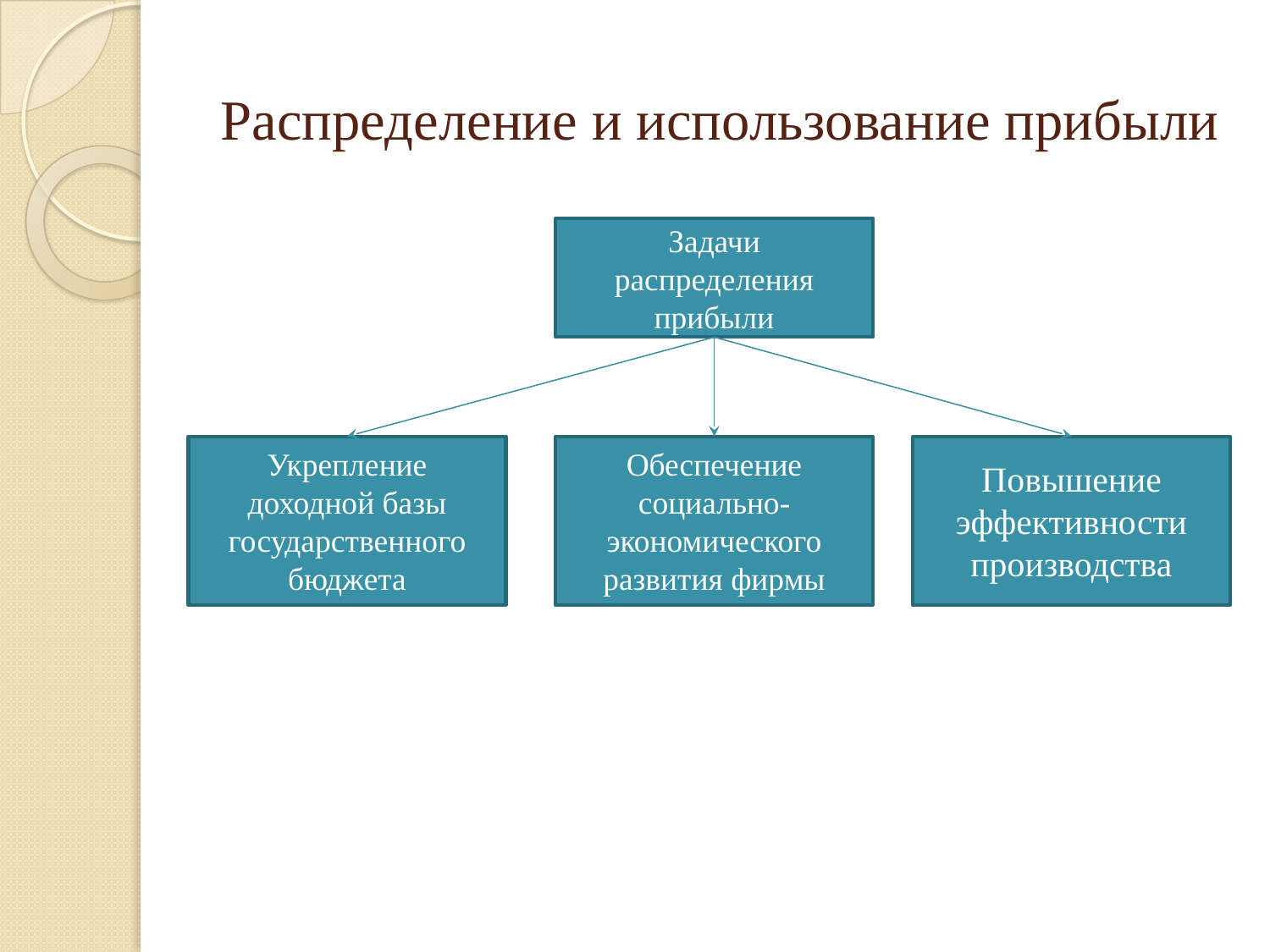

# Распределение и использование прибыли
Задачи распределения прибыли
Укрепление доходной базы государственного бюджета
Обеспечение социально-экономического развития фирмы
Повышение эффективности производства